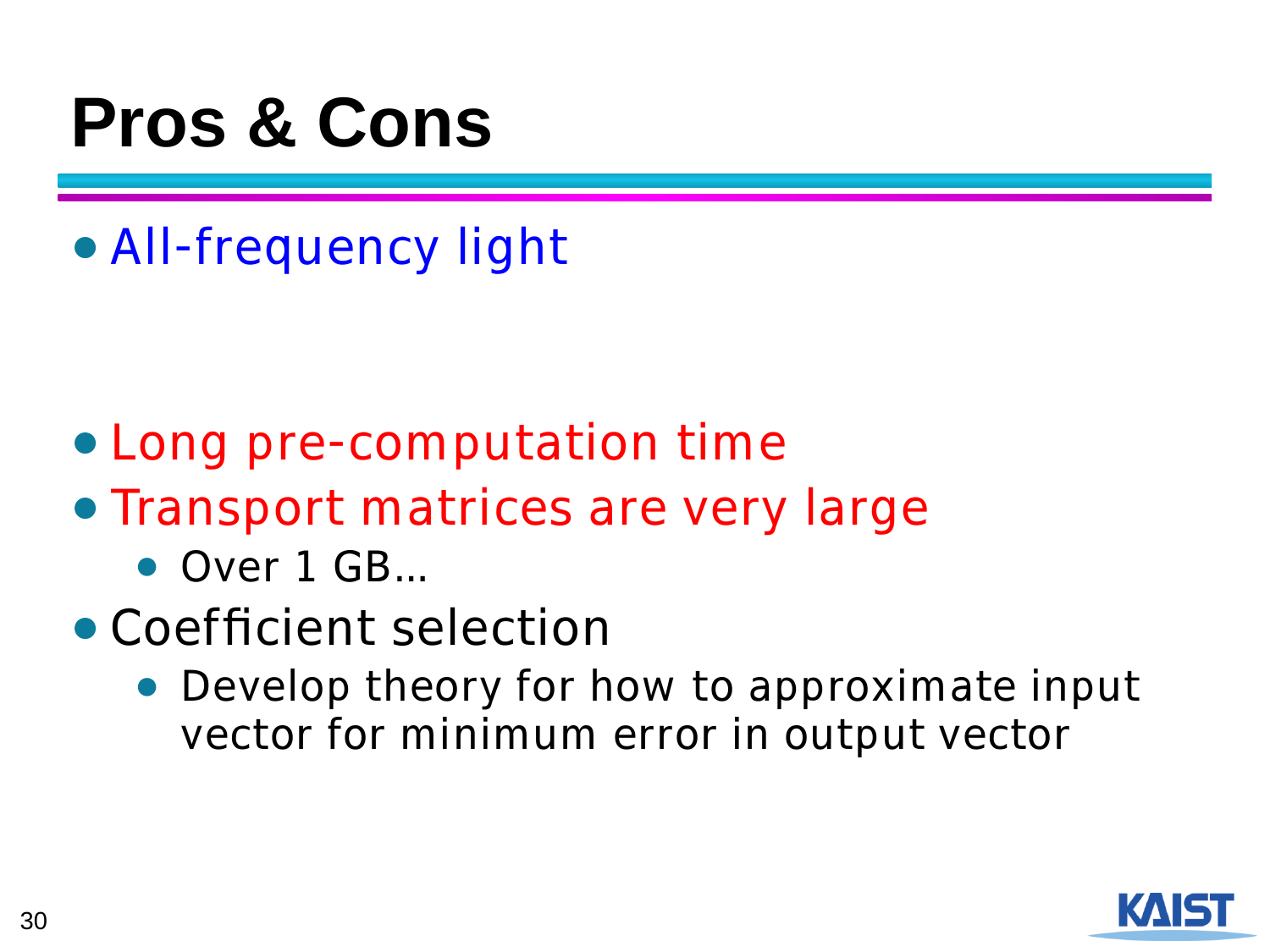

# Pros & Cons
All-frequency light

Long pre-computation time
Transport matrices are very large
Over 1 GB…
Coefficient selection
Develop theory for how to approximate input vector for minimum error in output vector